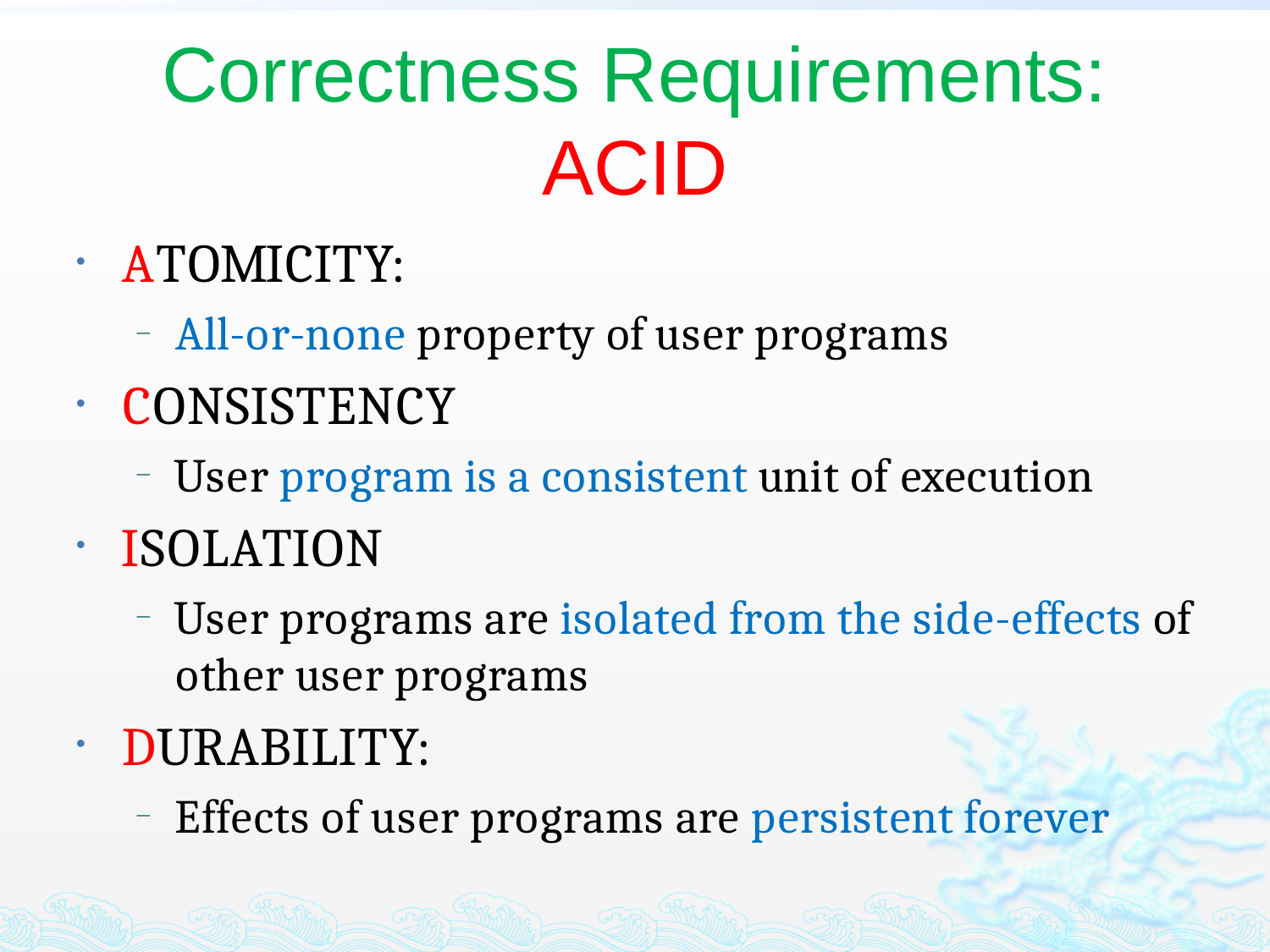

# Correctness Requirements: ACID
ATOMICITY:
All-or-none property of user programs
CONSISTENCY
User program is a consistent unit of execution
ISOLATION
User programs are isolated from the side-effects of other user programs
DURABILITY:
Effects of user programs are persistent forever